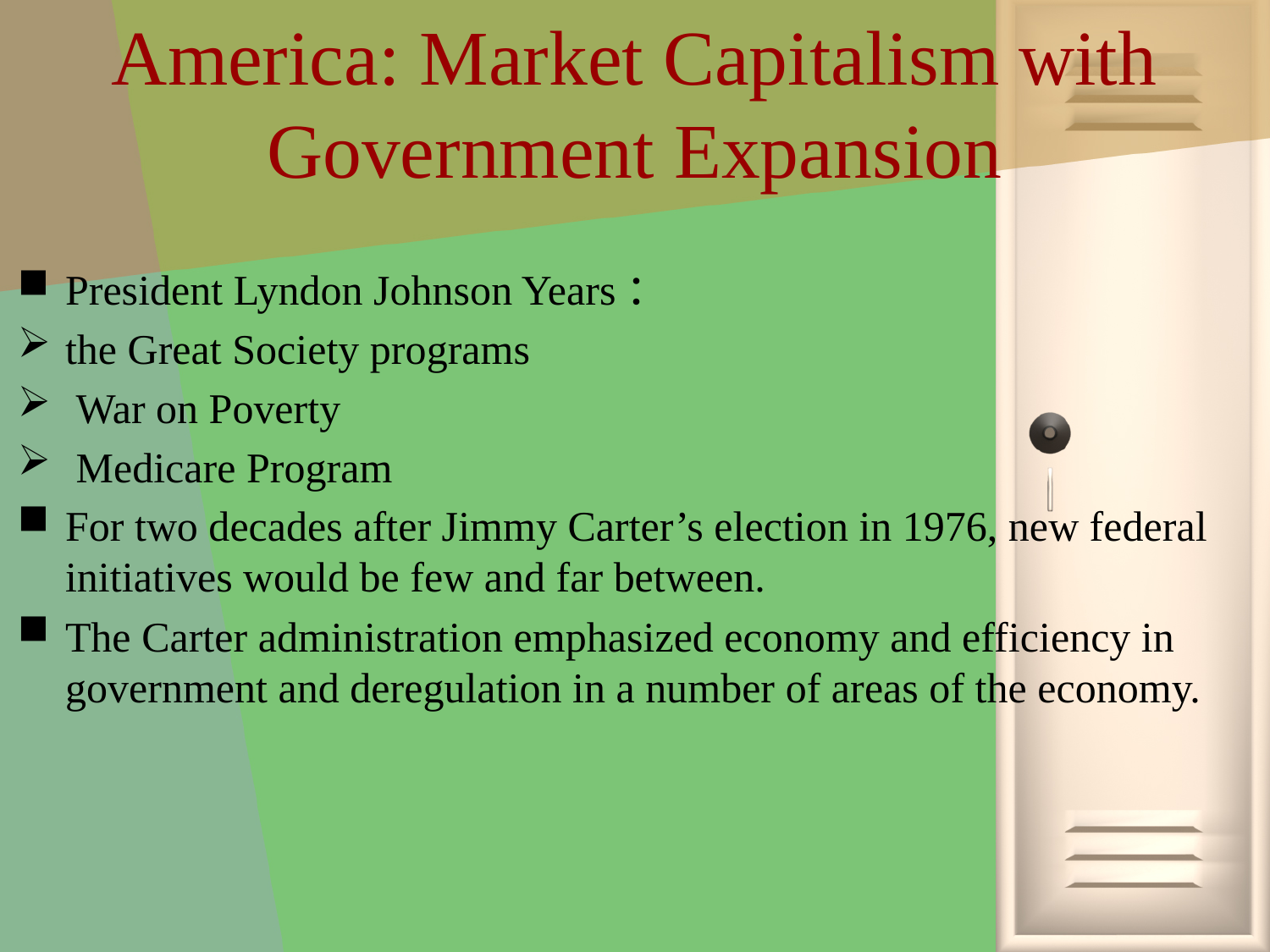

# America: Market Capitalism with Government Expansion
President Lyndon Johnson Years：
the Great Society programs
 War on Poverty
 Medicare Program
For two decades after Jimmy Carter’s election in 1976, new federal initiatives would be few and far between.
The Carter administration emphasized economy and efficiency in government and deregulation in a number of areas of the economy.